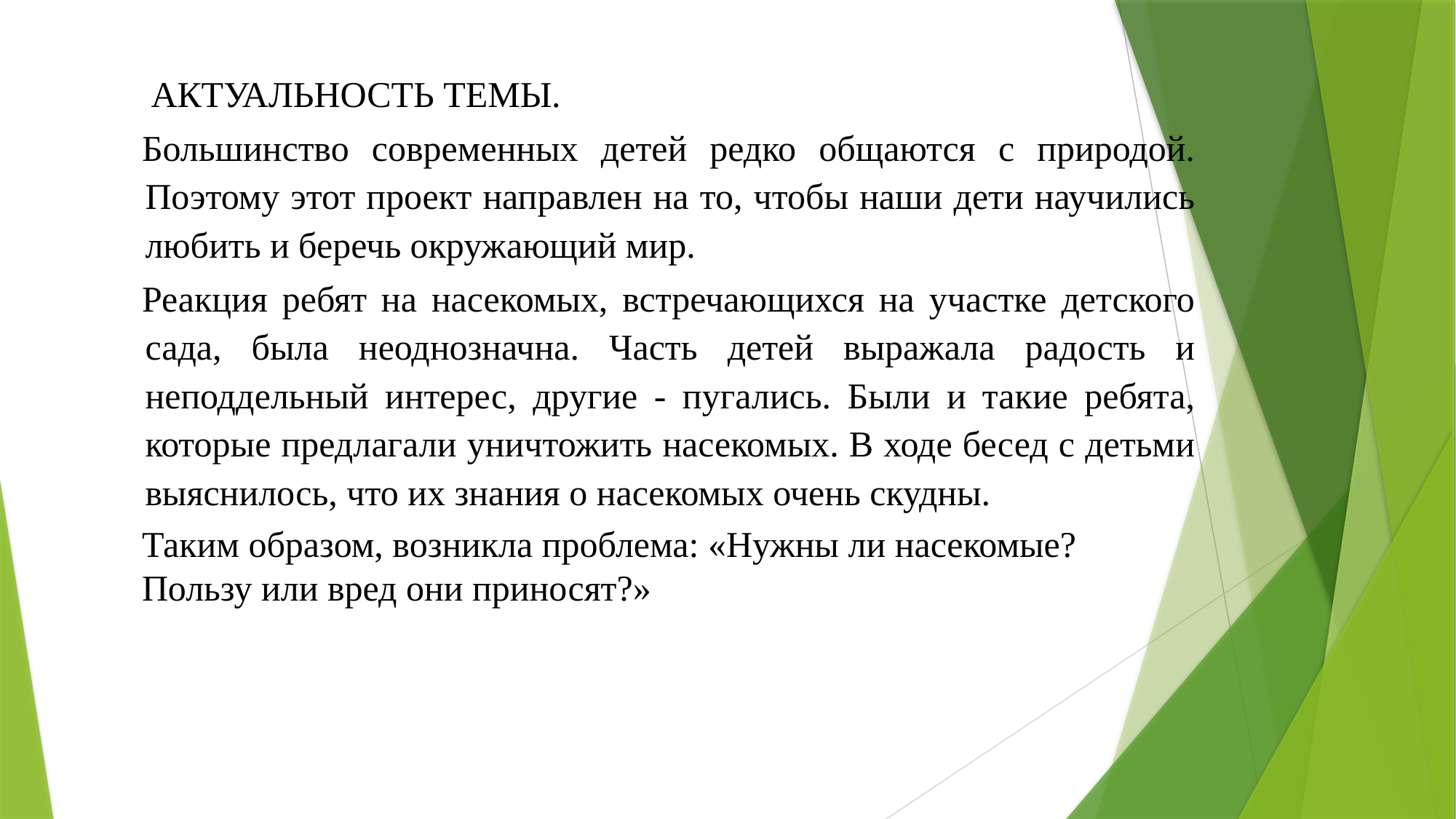

АКТУАЛЬНОСТЬ ТЕМЫ.
Большинство современных детей редко общаются с природой. Поэтому этот проект направлен на то, чтобы наши дети научились любить и беречь окружающий мир.
Реакция ребят на насекомых, встречающихся на участке детского сада, была неоднозначна. Часть детей выражала радость и неподдельный интерес, другие - пугались. Были и такие ребята, которые предлагали уничтожить насекомых. В ходе бесед с детьми выяснилось, что их знания о насекомых очень скудны.
Таким образом, возникла проблема: «Нужны ли насекомые? Пользу или вред они приносят?»